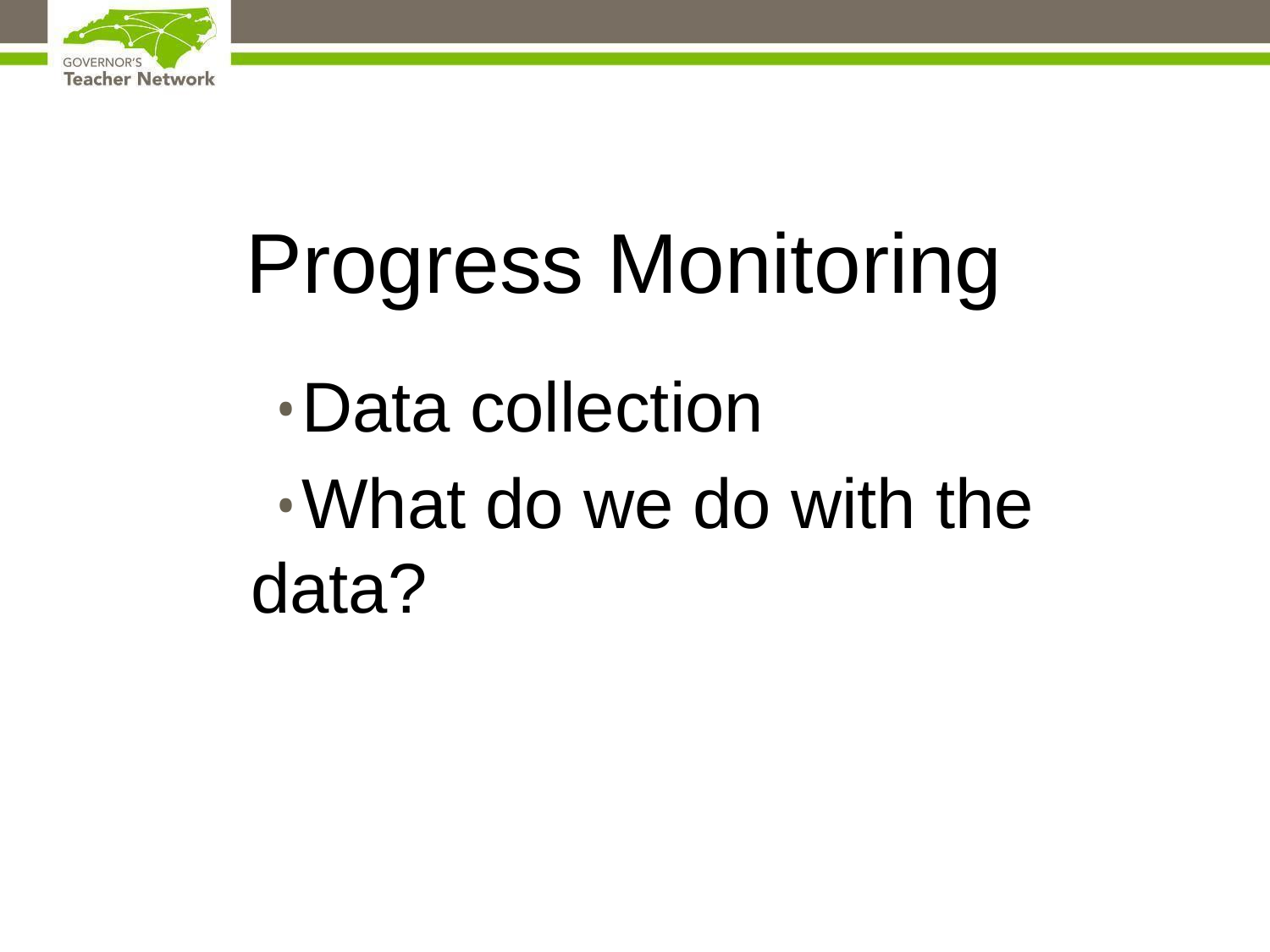

# Progress Monitoring
Data collection
What do we do with the data?